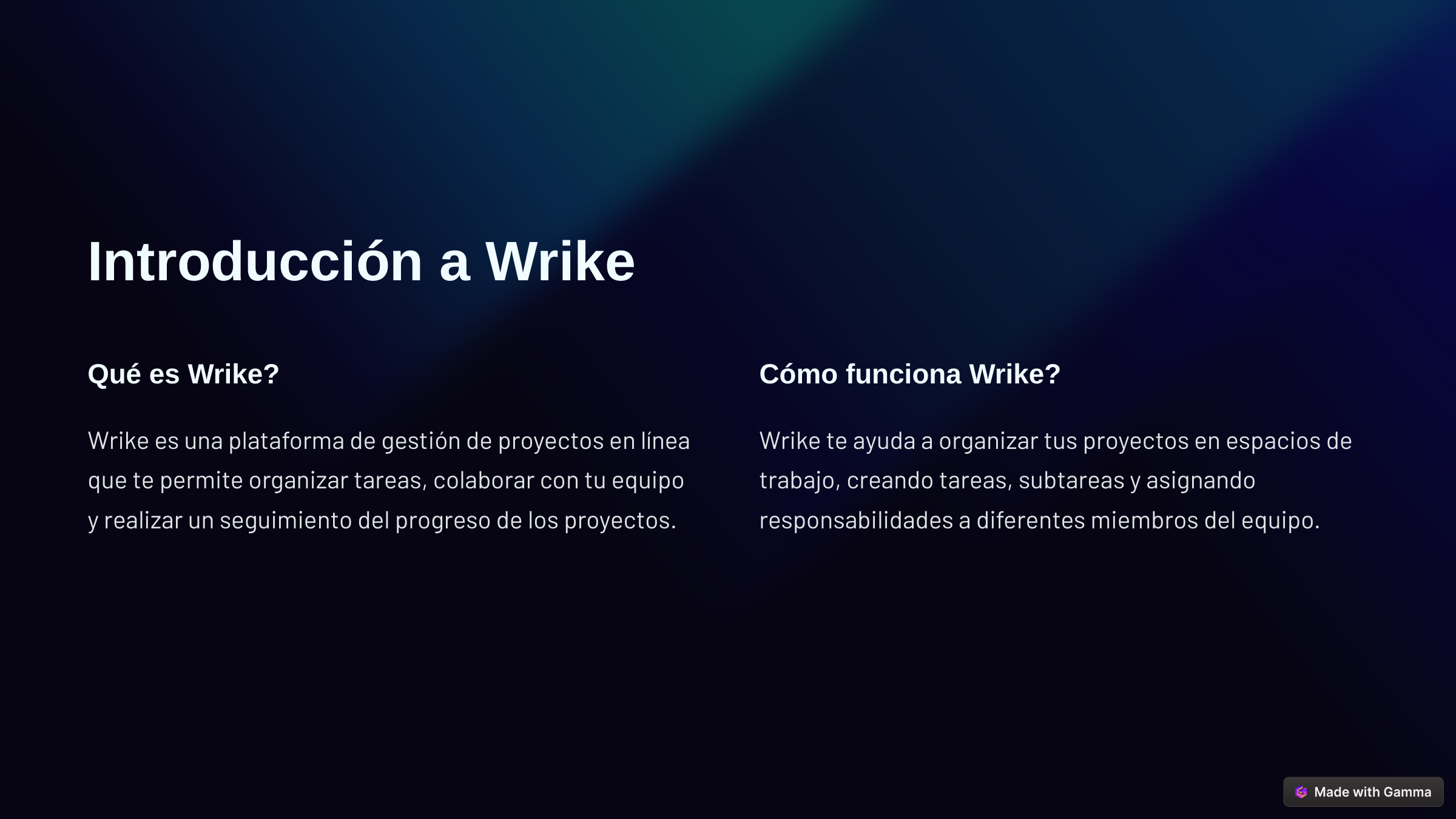

Introducción a Wrike
Qué es Wrike?
Cómo funciona Wrike?
Wrike es una plataforma de gestión de proyectos en línea que te permite organizar tareas, colaborar con tu equipo y realizar un seguimiento del progreso de los proyectos.
Wrike te ayuda a organizar tus proyectos en espacios de trabajo, creando tareas, subtareas y asignando responsabilidades a diferentes miembros del equipo.